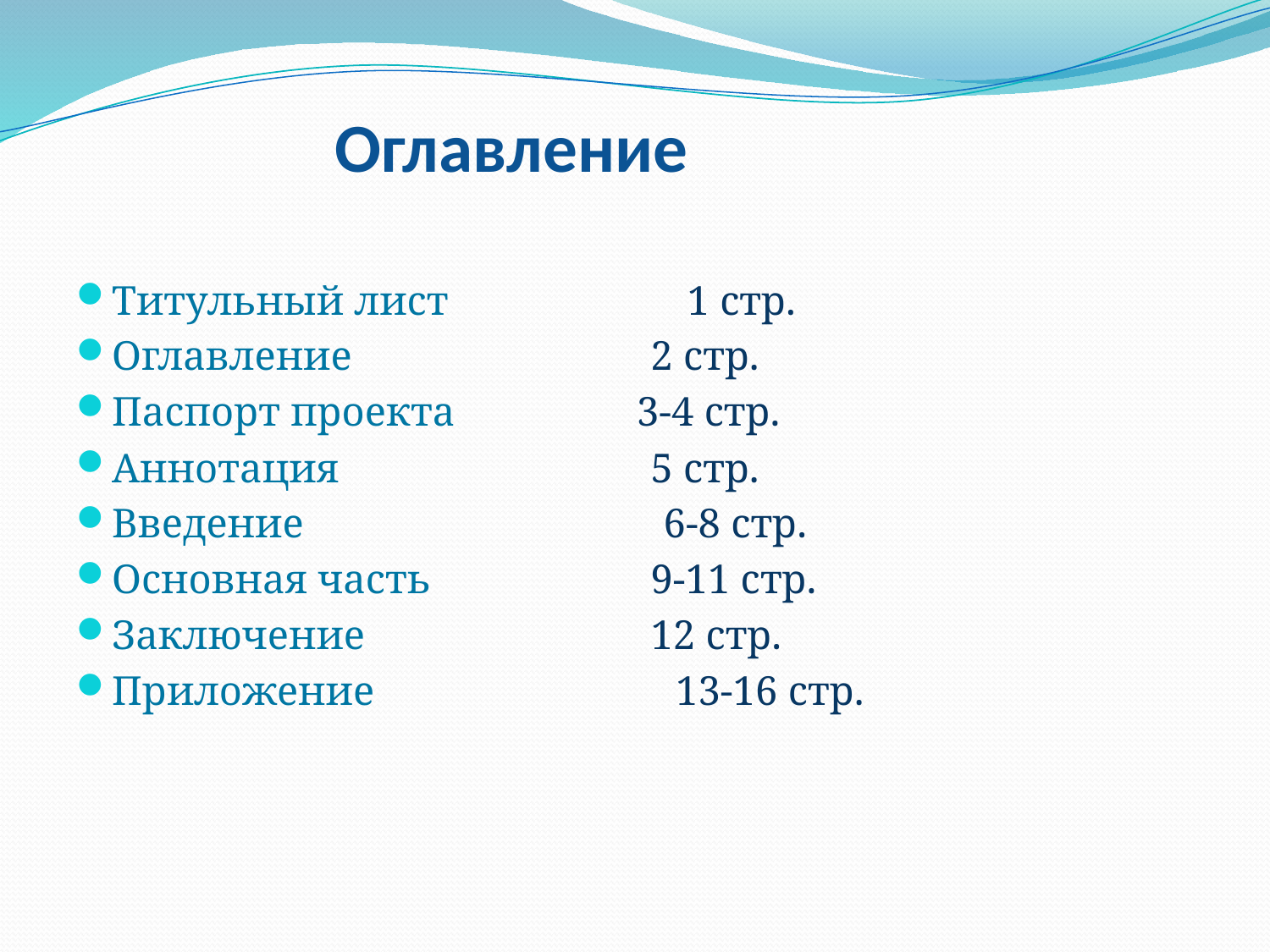

# Оглавление
Титульный лист                       1 стр.
Оглавление	                    2 стр.
Паспорт проекта   	        3-4 стр.
Аннотация  	                    5 стр.
Введение	                                6-8 стр.
Основная часть	                    9-11 стр.
Заключение	                    12 стр.
Приложение                             13-16 стр.